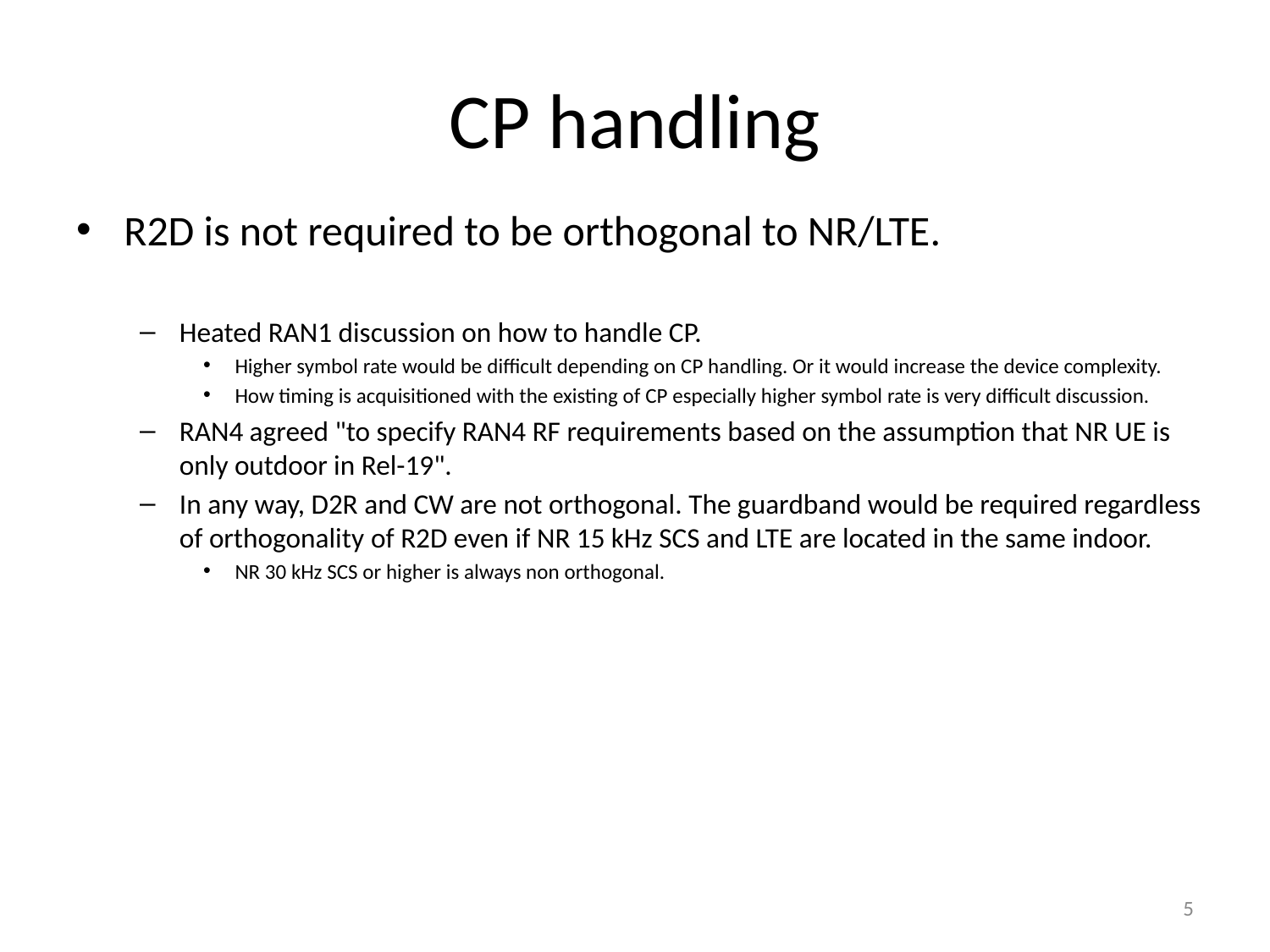

# CP handling
R2D is not required to be orthogonal to NR/LTE.

Heated RAN1 discussion on how to handle CP.
Higher symbol rate would be difficult depending on CP handling. Or it would increase the device complexity.
How timing is acquisitioned with the existing of CP especially higher symbol rate is very difficult discussion.
RAN4 agreed "to specify RAN4 RF requirements based on the assumption that NR UE is only outdoor in Rel-19".
In any way, D2R and CW are not orthogonal. The guardband would be required regardless of orthogonality of R2D even if NR 15 kHz SCS and LTE are located in the same indoor.
NR 30 kHz SCS or higher is always non orthogonal.
5